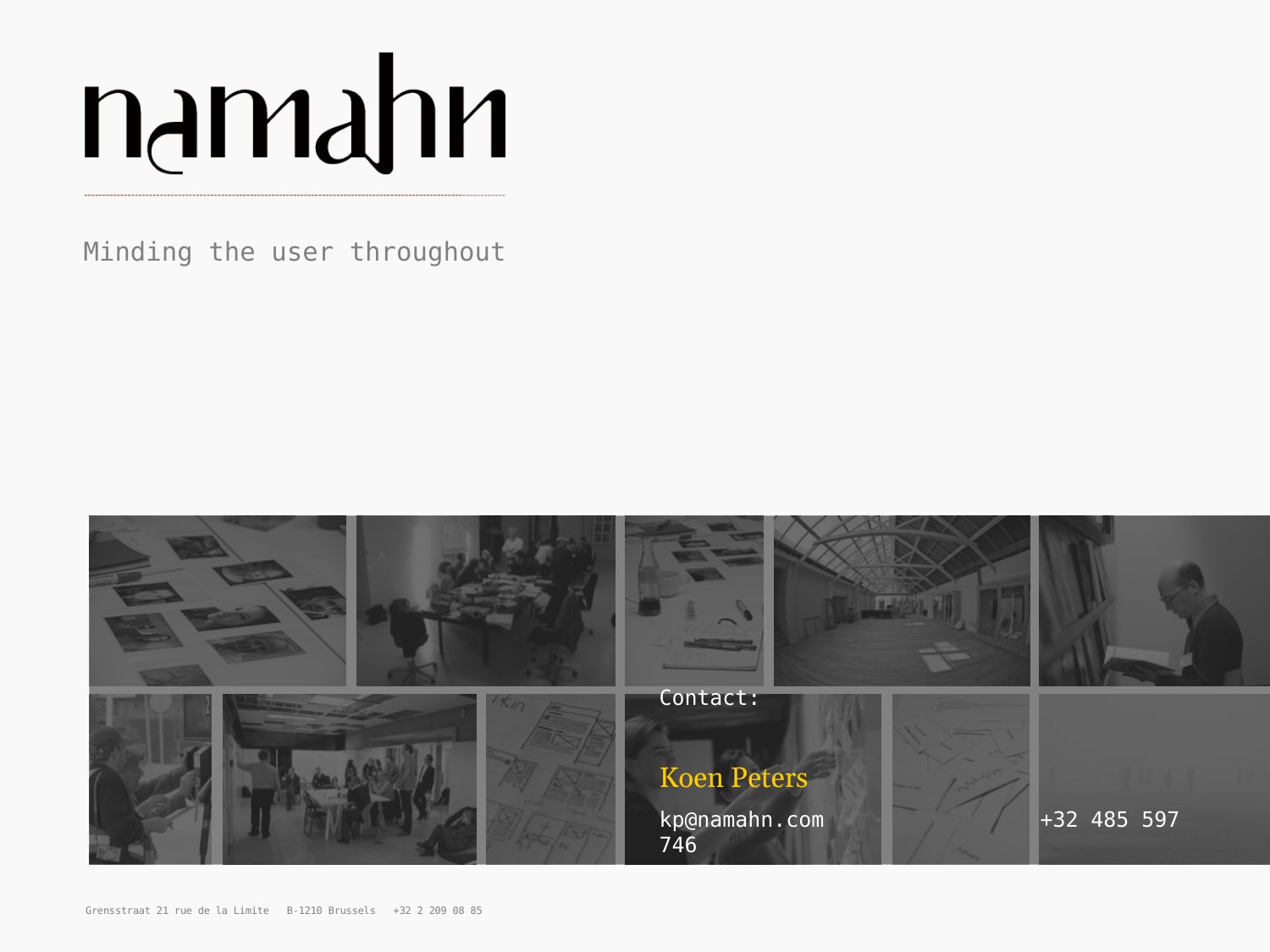

Koen Peters
kp@namahn.com		+32 485 597 746